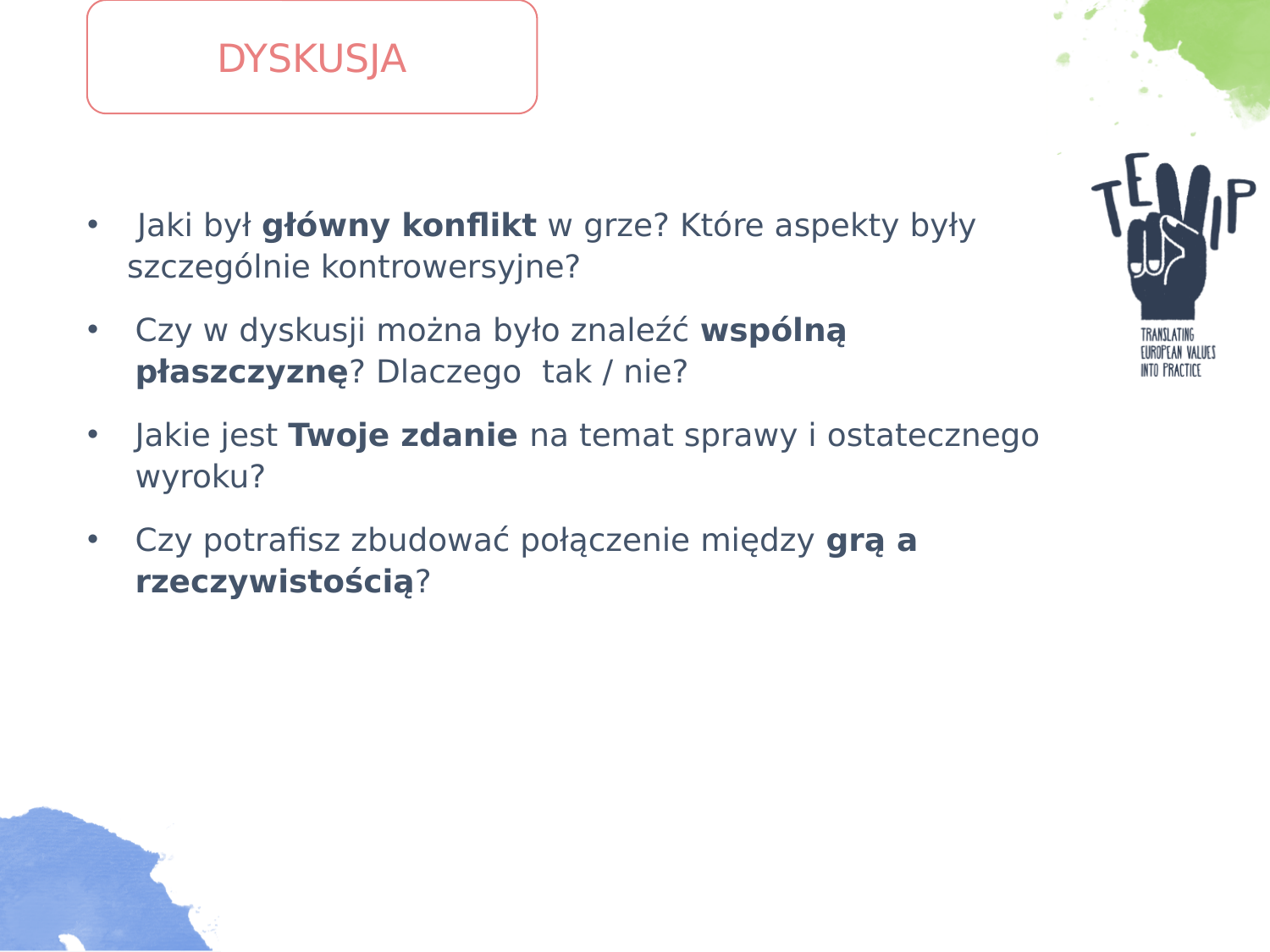

DYSKUSJA
 Jaki był główny konflikt w grze? Które aspekty były 	szczególnie kontrowersyjne?
Czy w dyskusji można było znaleźć wspólną płaszczyznę? Dlaczego  tak / nie?
Jakie jest Twoje zdanie na temat sprawy i ostatecznego wyroku?
Czy potrafisz zbudować połączenie między grą a rzeczywistością?